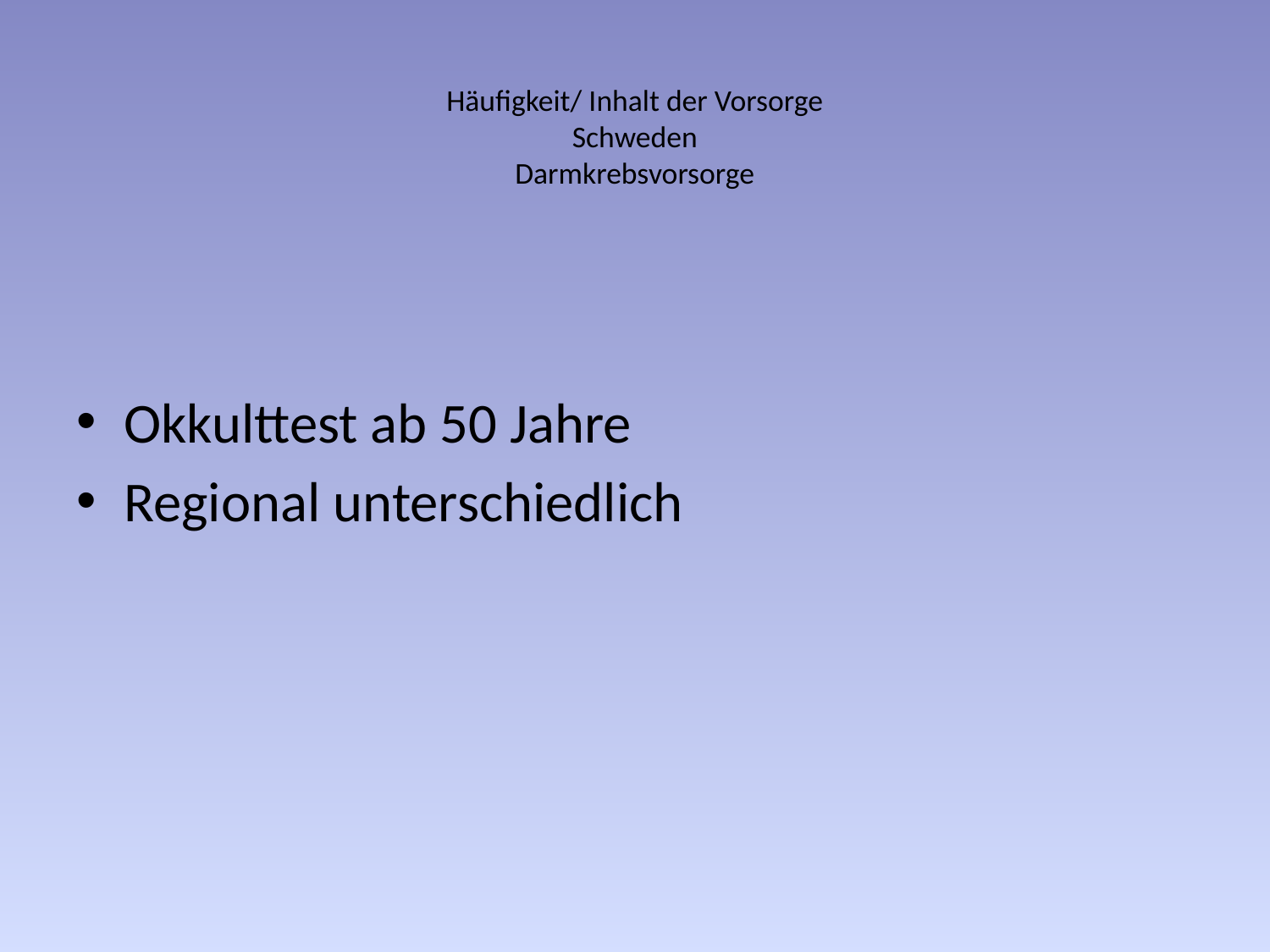

# Häufigkeit/ Inhalt der Vorsorge Schweden Darmkrebsvorsorge

Okkulttest ab 50 Jahre
Regional unterschiedlich